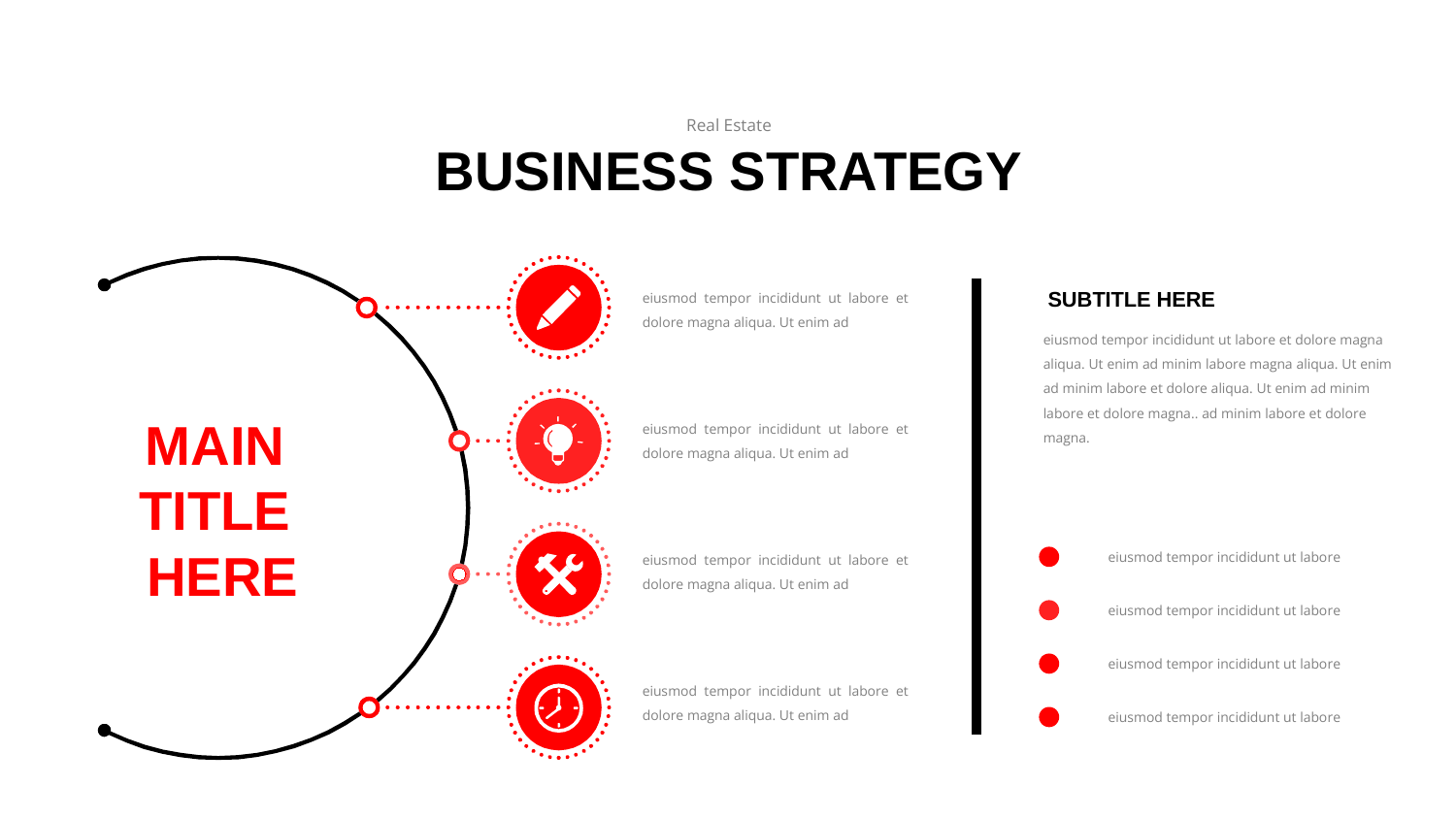

Real Estate
BUSINESS STRATEGY

MAIN
TITLE
HERE

eiusmod tempor incididunt ut labore et dolore magna aliqua. Ut enim ad
SUBTITLE HERE
eiusmod tempor incididunt ut labore et dolore magna aliqua. Ut enim ad minim labore magna aliqua. Ut enim ad minim labore et dolore aliqua. Ut enim ad minim labore et dolore magna.. ad minim labore et dolore magna.
eiusmod tempor incididunt ut labore et dolore magna aliqua. Ut enim ad
eiusmod tempor incididunt ut labore
eiusmod tempor incididunt ut labore et dolore magna aliqua. Ut enim ad

eiusmod tempor incididunt ut labore

eiusmod tempor incididunt ut labore

eiusmod tempor incididunt ut labore et dolore magna aliqua. Ut enim ad
eiusmod tempor incididunt ut labore